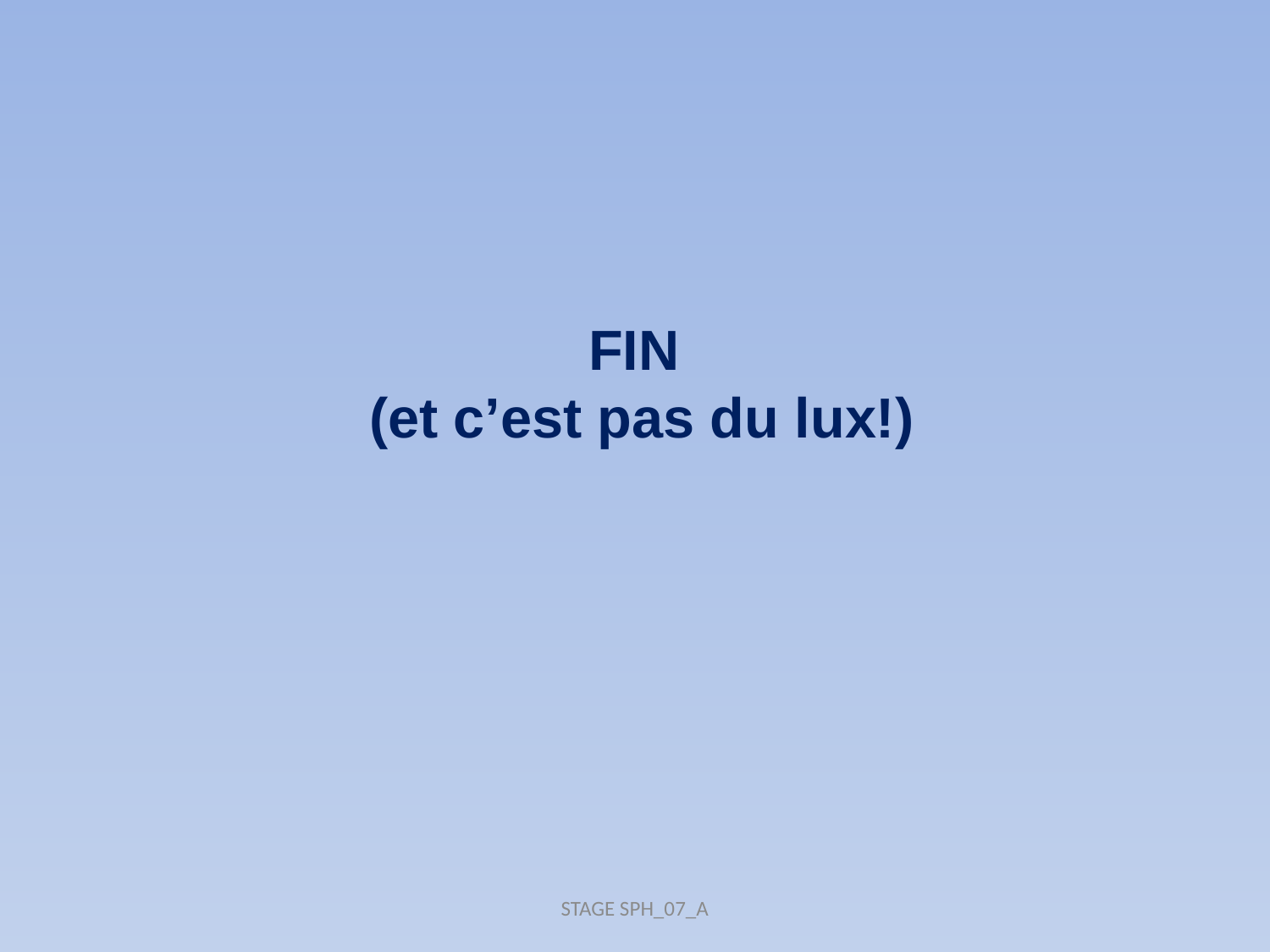

FIN
 (et c’est pas du lux!)
STAGE SPH_07_A